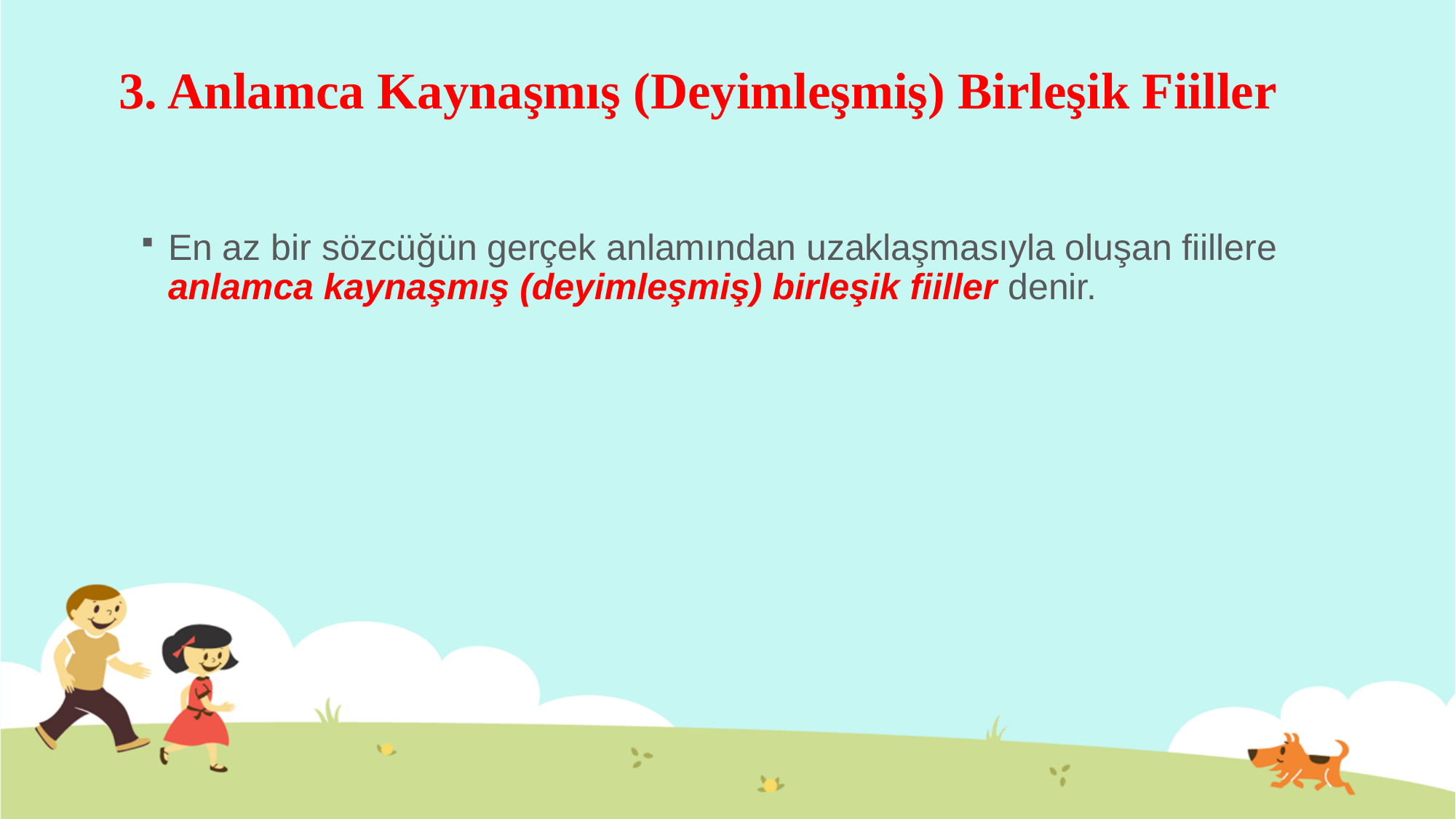

# 3. Anlamca Kaynaşmış (Deyimleşmiş) Birleşik Fiiller
En az bir sözcüğün gerçek anlamından uzaklaşmasıyla oluşan fiillere anlamca kaynaşmış (deyimleşmiş) birleşik fiiller denir.